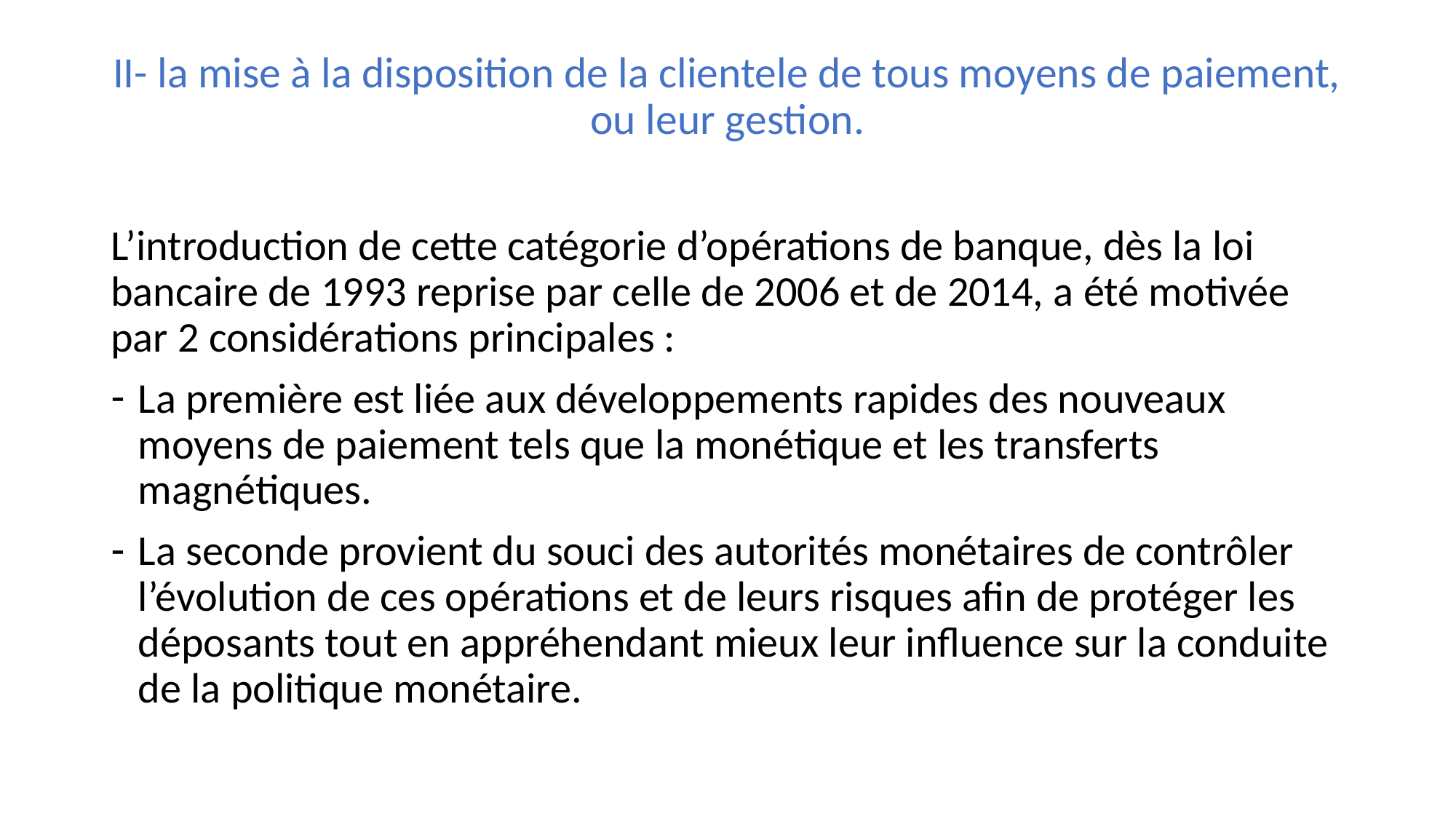

# II- la mise à la disposition de la clientele de tous moyens de paiement, ou leur gestion.
L’introduction de cette catégorie d’opérations de banque, dès la loi bancaire de 1993 reprise par celle de 2006 et de 2014, a été motivée par 2 considérations principales :
La première est liée aux développements rapides des nouveaux moyens de paiement tels que la monétique et les transferts magnétiques.
La seconde provient du souci des autorités monétaires de contrôler l’évolution de ces opérations et de leurs risques afin de protéger les déposants tout en appréhendant mieux leur influence sur la conduite de la politique monétaire.